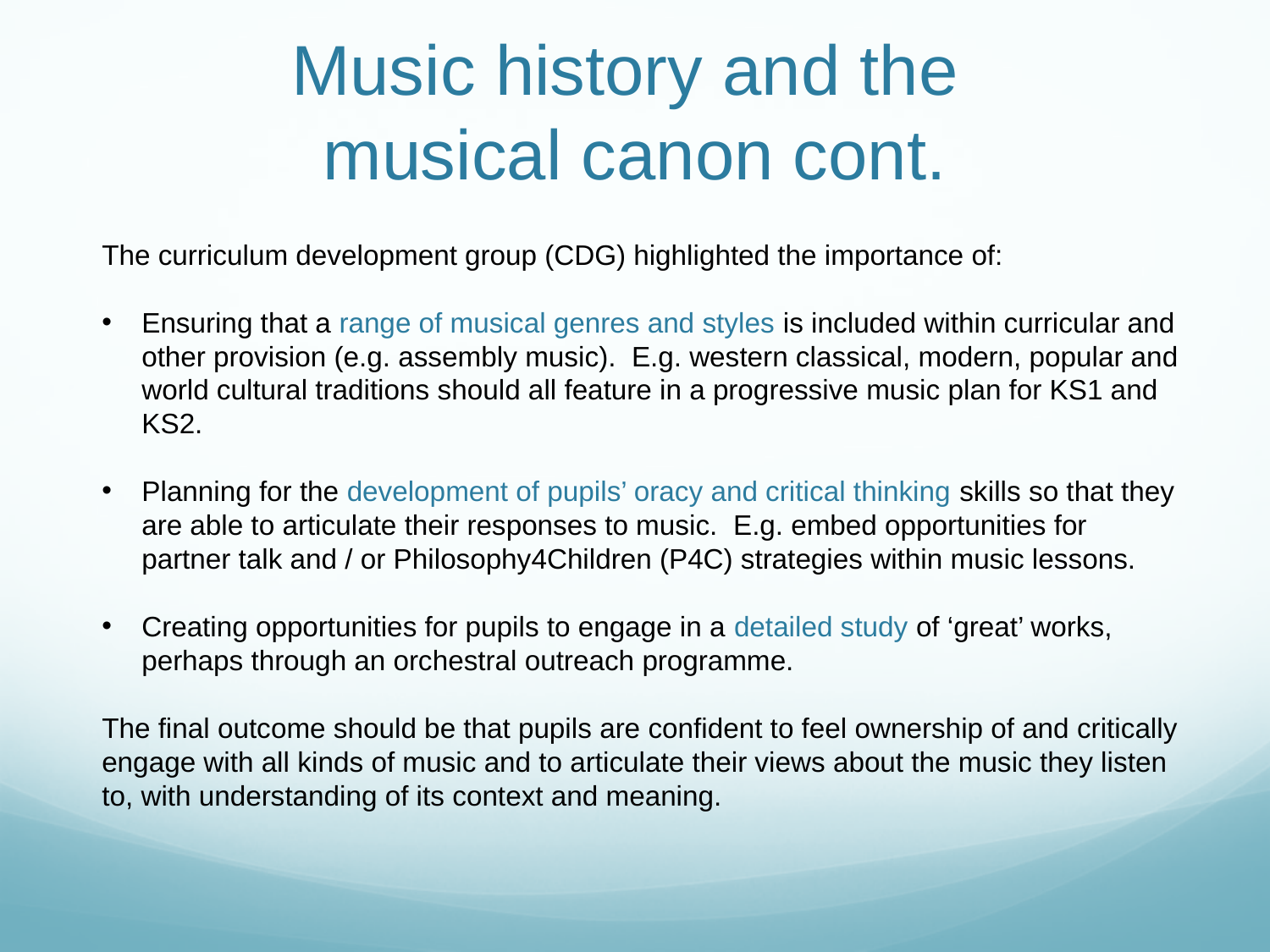

# Music history and the musical canon cont.
The curriculum development group (CDG) highlighted the importance of:

Ensuring that a range of musical genres and styles is included within curricular and other provision (e.g. assembly music).  E.g. western classical, modern, popular and world cultural traditions should all feature in a progressive music plan for KS1 and KS2.

Planning for the development of pupils’ oracy and critical thinking skills so that they are able to articulate their responses to music.  E.g. embed opportunities for partner talk and / or Philosophy4Children (P4C) strategies within music lessons.

Creating opportunities for pupils to engage in a detailed study of ‘great’ works, perhaps through an orchestral outreach programme.

The final outcome should be that pupils are confident to feel ownership of and critically engage with all kinds of music and to articulate their views about the music they listen to, with understanding of its context and meaning.